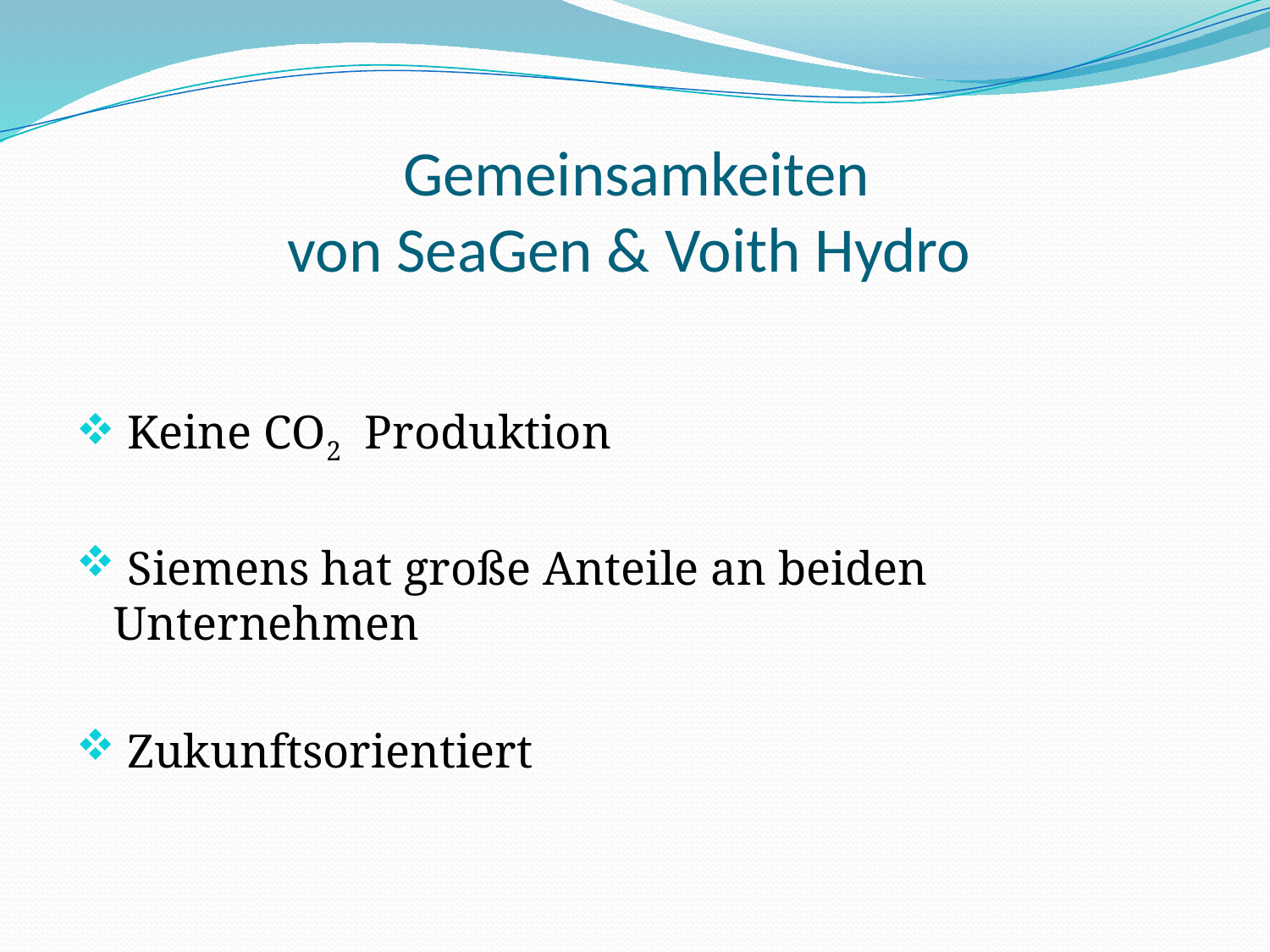

# Gemeinsamkeiten von SeaGen & Voith Hydro

 Keine CO2  Produktion

 Siemens hat große Anteile an beiden Unternehmen

 Zukunftsorientiert